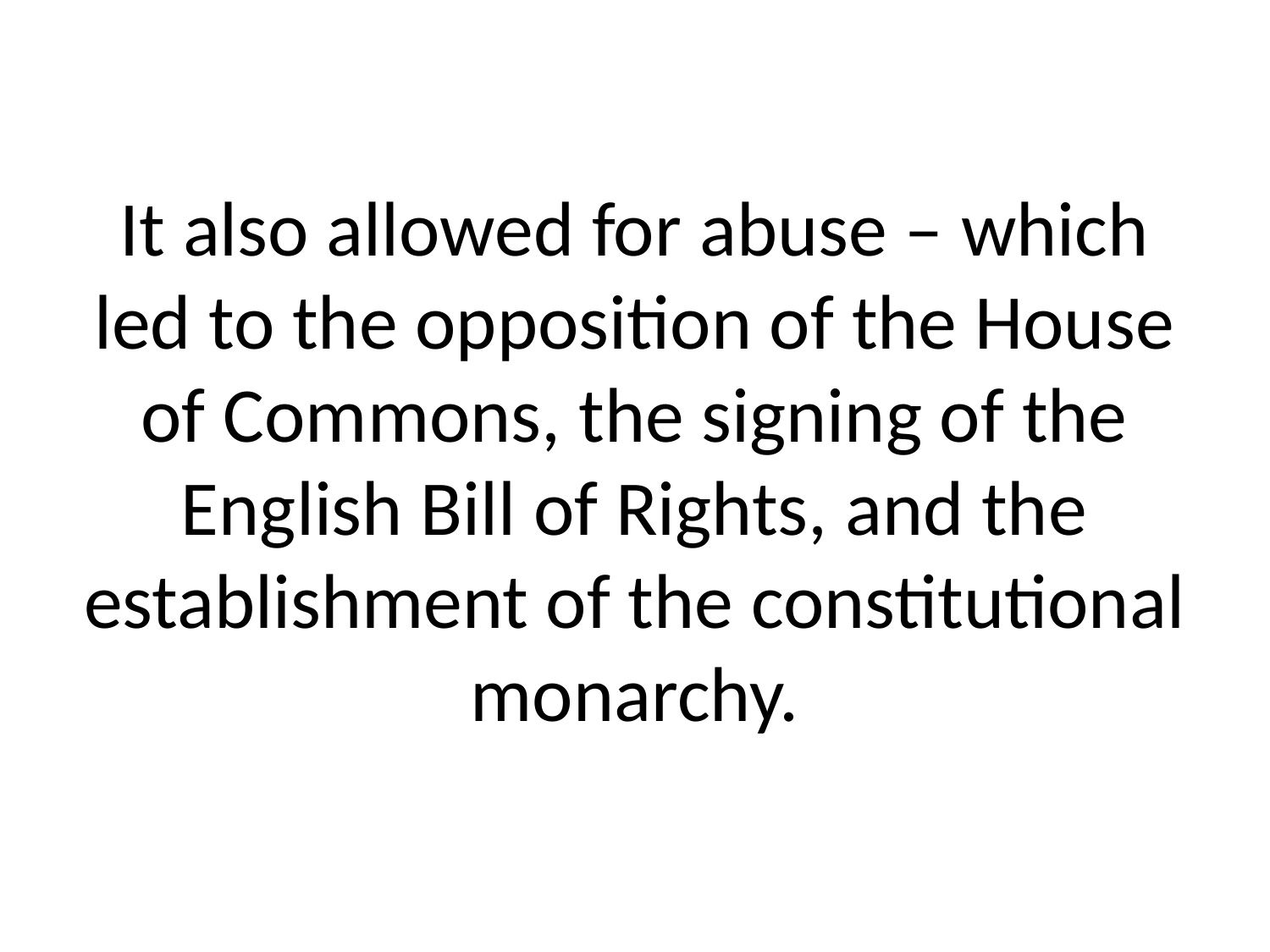

# It also allowed for abuse – which led to the opposition of the House of Commons, the signing of the English Bill of Rights, and the establishment of the constitutional monarchy.